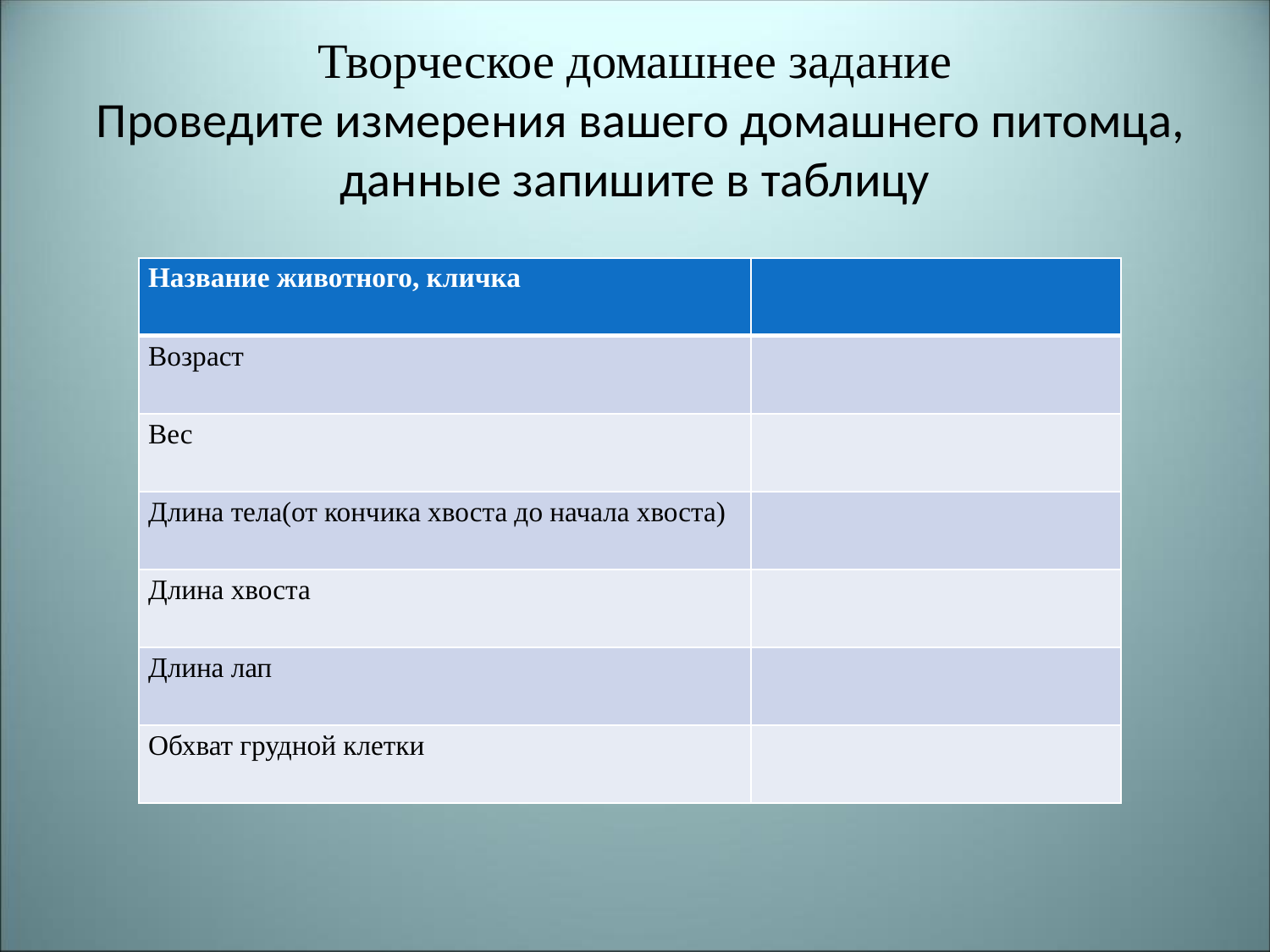

# Творческое домашнее задание Проведите измерения вашего домашнего питомца, данные запишите в таблицу

| Название животного, кличка |  |
| --- | --- |
| Возраст |  |
| Вес |  |
| Длина тела(от кончика хвоста до начала хвоста) |  |
| Длина хвоста |  |
| Длина лап |  |
| Обхват грудной клетки |  |